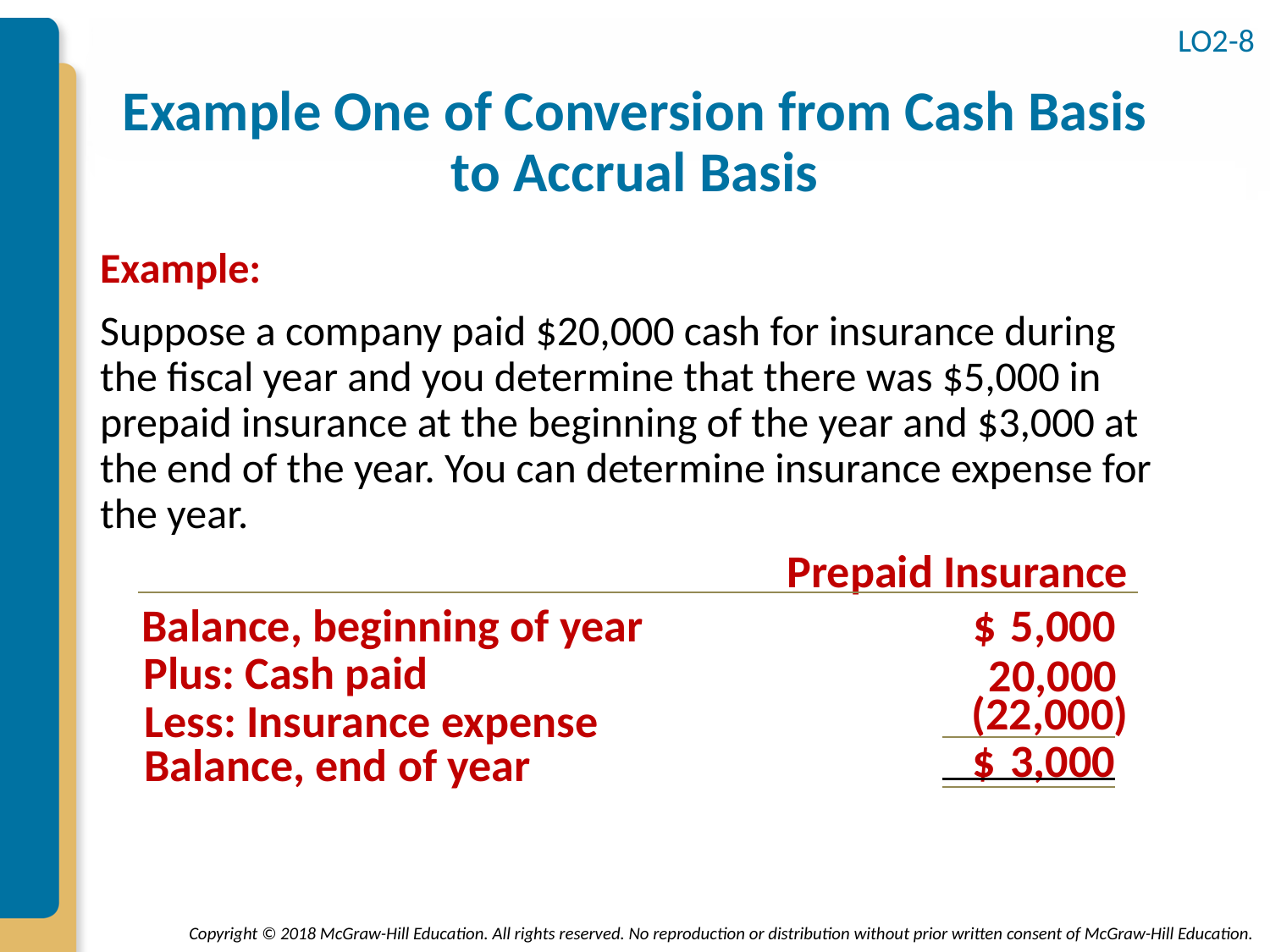

LO2-8
# Example One of Conversion from Cash Basis to Accrual Basis
Example:
Suppose a company paid $20,000 cash for insurance during the fiscal year and you determine that there was $5,000 in prepaid insurance at the beginning of the year and $3,000 at the end of the year. You can determine insurance expense for the year.
Prepaid Insurance
$  5,000
Balance, beginning of year
Plus: Cash paid
20,000
Less: Insurance expense
$  3,000
Balance, end of year
(22,000)